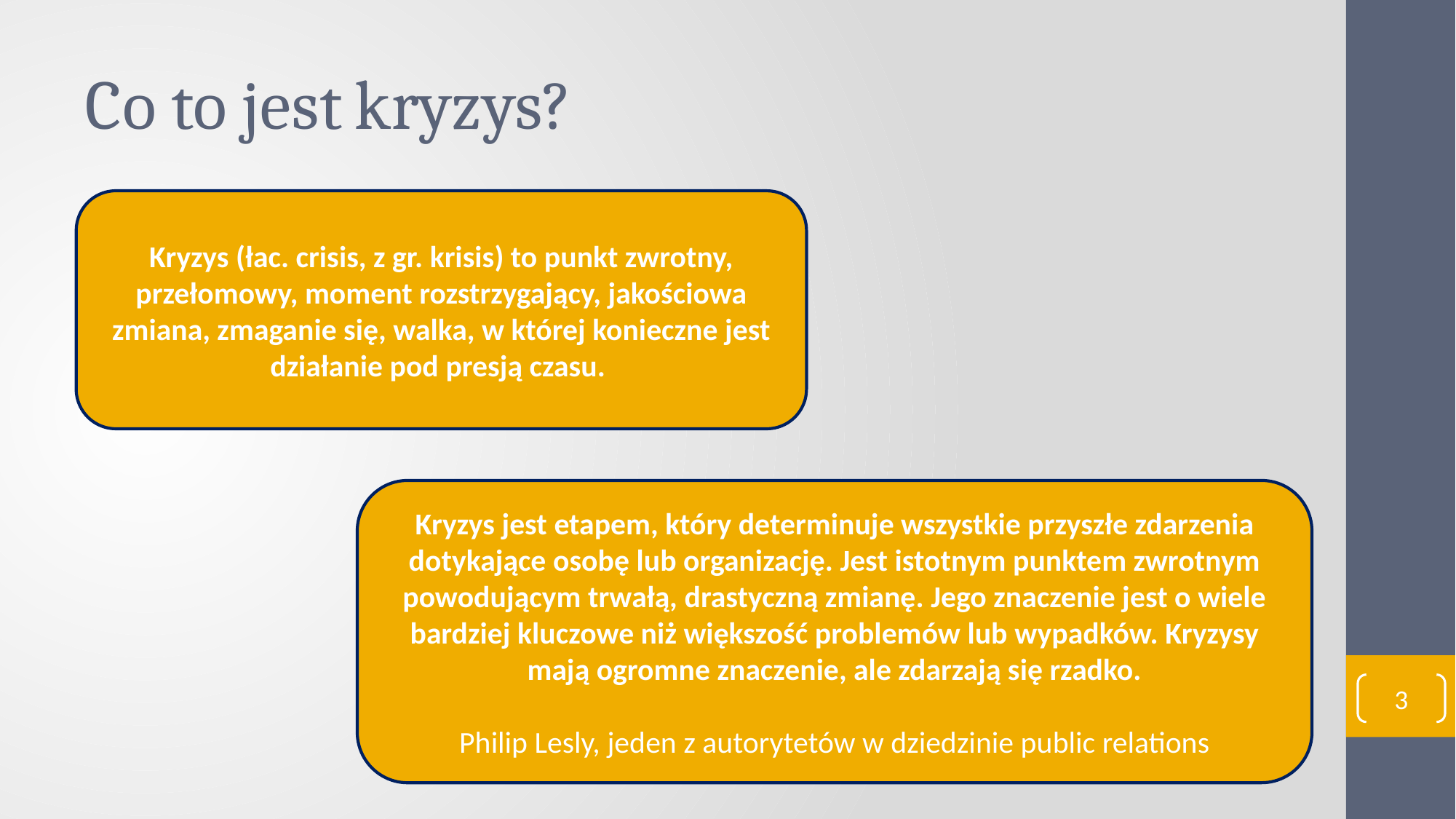

# Co to jest kryzys?
Kryzys (łac. crisis, z gr. krisis) to punkt zwrotny, przełomowy, moment rozstrzygający, jakościowa zmiana, zmaganie się, walka, w której konieczne jest działanie pod presją czasu.

Kryzys jest etapem, który determinuje wszystkie przyszłe zdarzenia dotykające osobę lub organizację. Jest istotnym punktem zwrotnym powodującym trwałą, drastyczną zmianę. Jego znaczenie jest o wiele bardziej kluczowe niż większość problemów lub wypadków. Kryzysy mają ogromne znaczenie, ale zdarzają się rzadko.

Philip Lesly, jeden z autorytetów w dziedzinie public relations
3